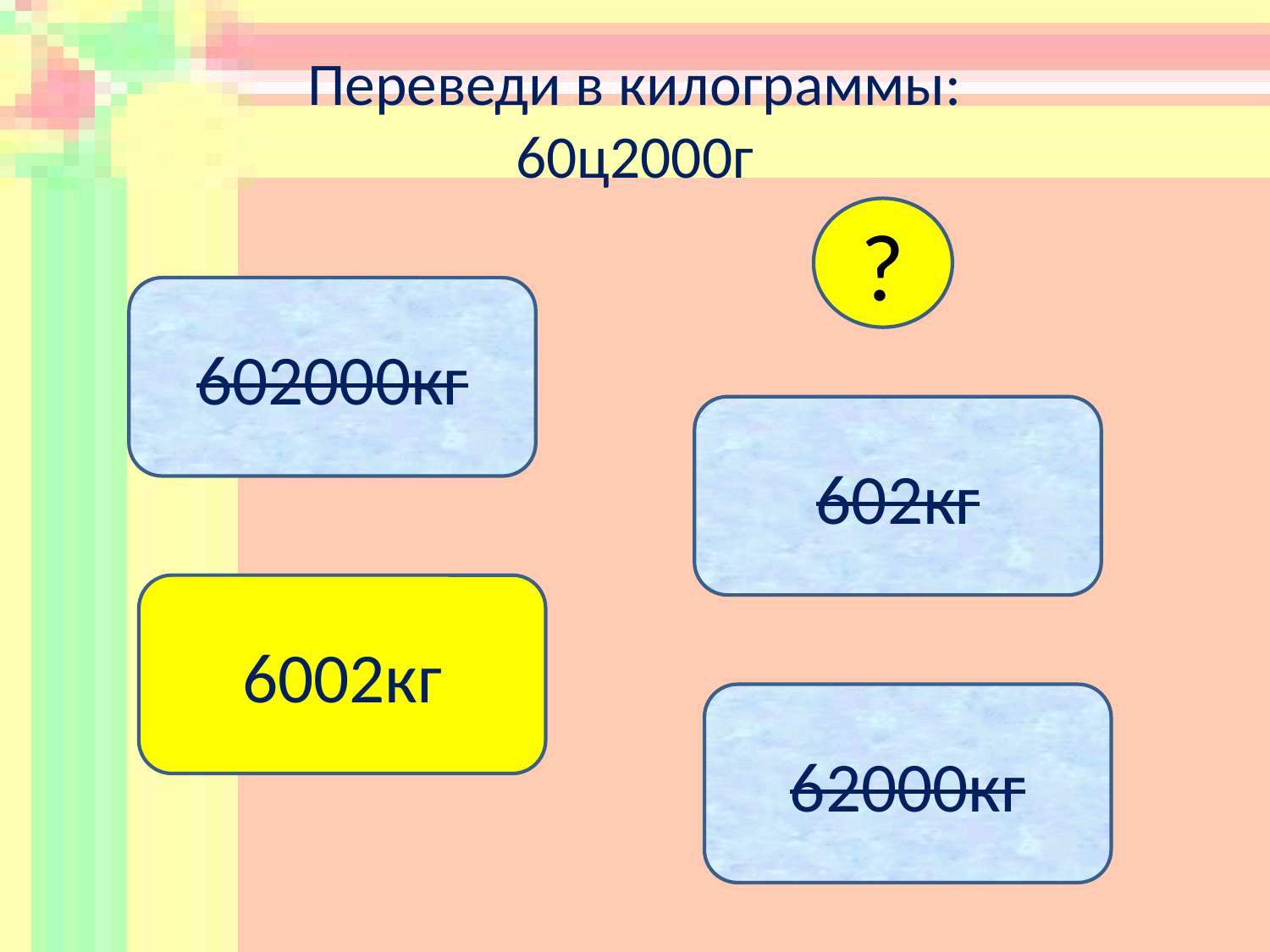

# Переведи в килограммы: 60ц2000г
?
602000кг
602кг
6002кг
62000кг